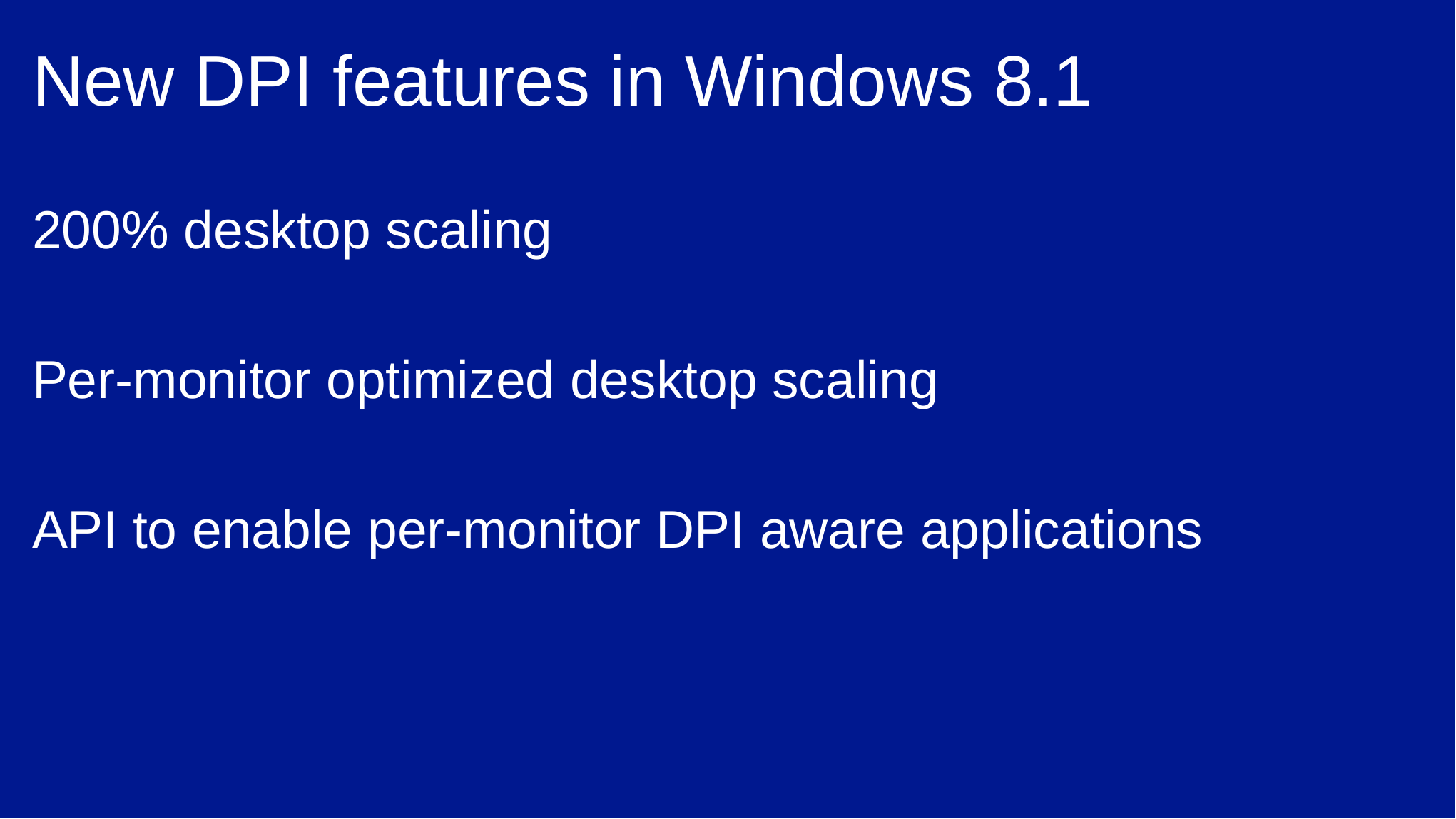

# New DPI features in Windows 8.1
200% desktop scaling

Per-monitor optimized desktop scaling

API to enable per-monitor DPI aware applications